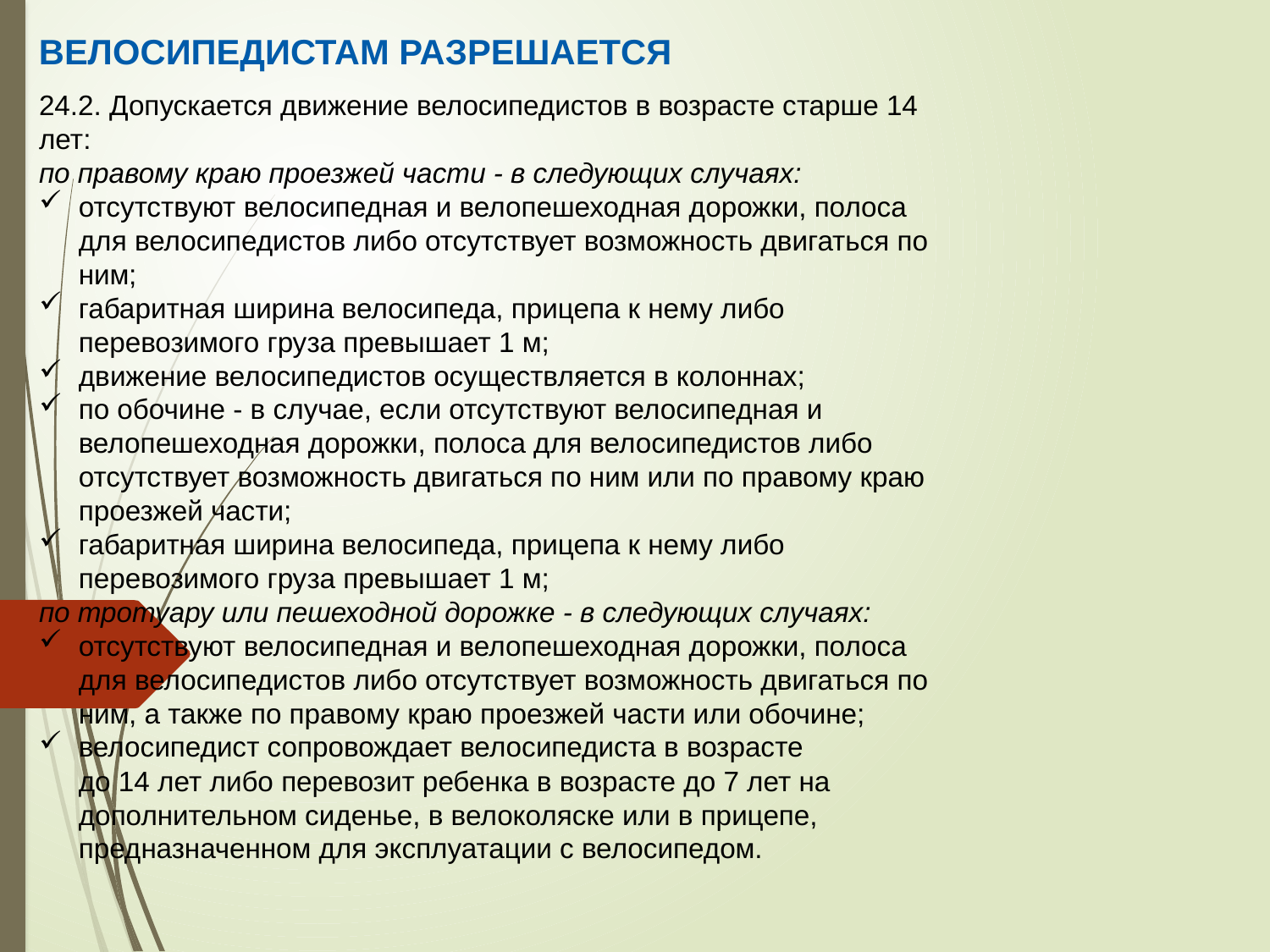

ВЕЛОСИПЕДИСТАМ РАЗРЕШАЕТСЯ
24.2. Допускается движение велосипедистов в возрасте старше 14 лет:
по правому краю проезжей части - в следующих случаях:
отсутствуют велосипедная и велопешеходная дорожки, полоса для велосипедистов либо отсутствует возможность двигаться по ним;
габаритная ширина велосипеда, прицепа к нему либо перевозимого груза превышает 1 м;
движение велосипедистов осуществляется в колоннах;
по обочине - в случае, если отсутствуют велосипедная и велопешеходная дорожки, полоса для велосипедистов либо отсутствует возможность двигаться по ним или по правому краю проезжей части;
габаритная ширина велосипеда, прицепа к нему либо перевозимого груза превышает 1 м;
по тротуару или пешеходной дорожке - в следующих случаях:
отсутствуют велосипедная и велопешеходная дорожки, полоса
для велосипедистов либо отсутствует возможность двигаться по ним, а также по правому краю проезжей части или обочине;
велосипедист сопровождает велосипедиста в возрасте
до 14 лет либо перевозит ребенка в возрасте до 7 лет на дополнительном сиденье, в велоколяске или в прицепе, предназначенном для эксплуатации с велосипедом.